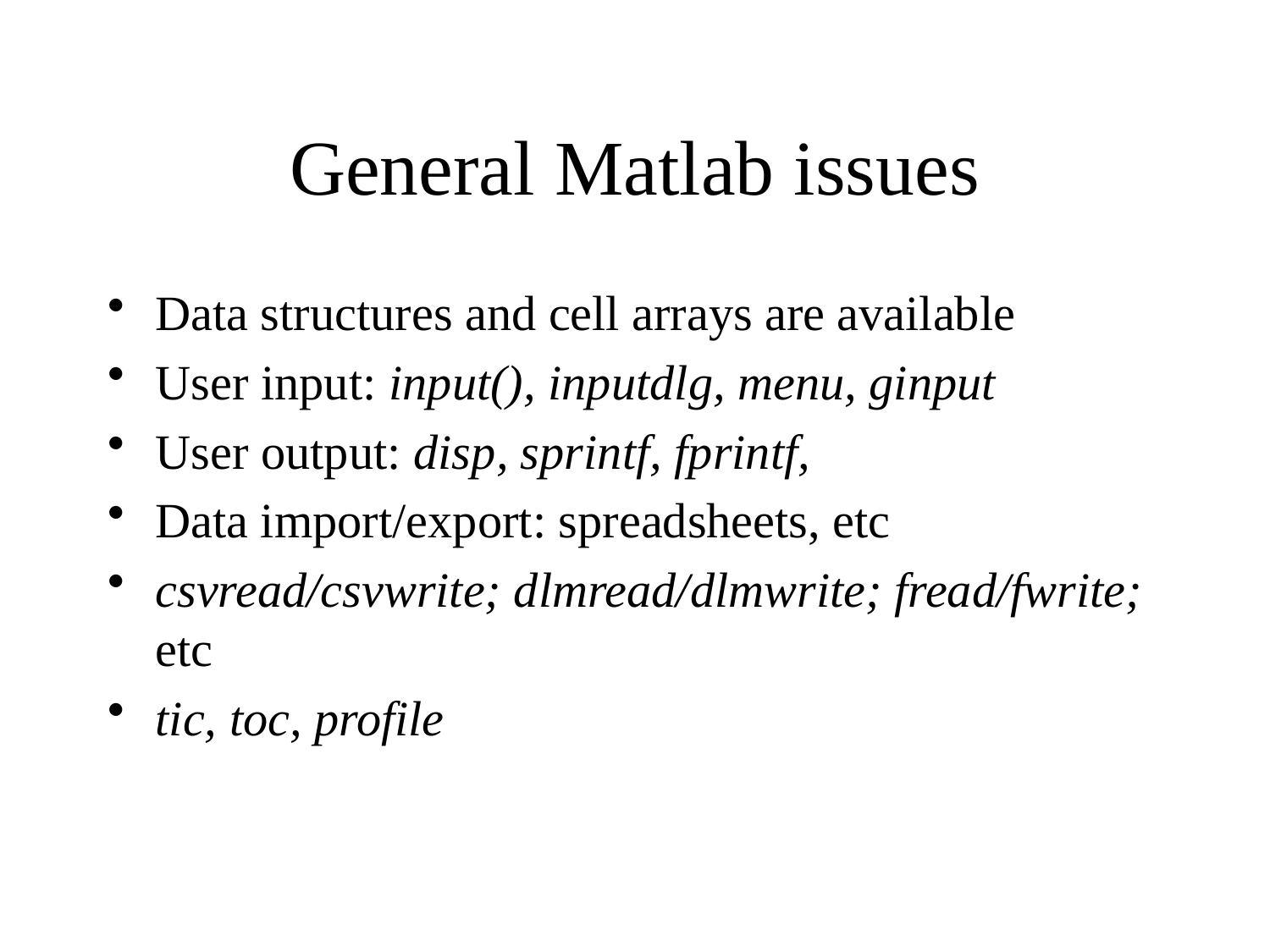

# General Matlab issues
Data structures and cell arrays are available
User input: input(), inputdlg, menu, ginput
User output: disp, sprintf, fprintf,
Data import/export: spreadsheets, etc
csvread/csvwrite; dlmread/dlmwrite; fread/fwrite; etc
tic, toc, profile